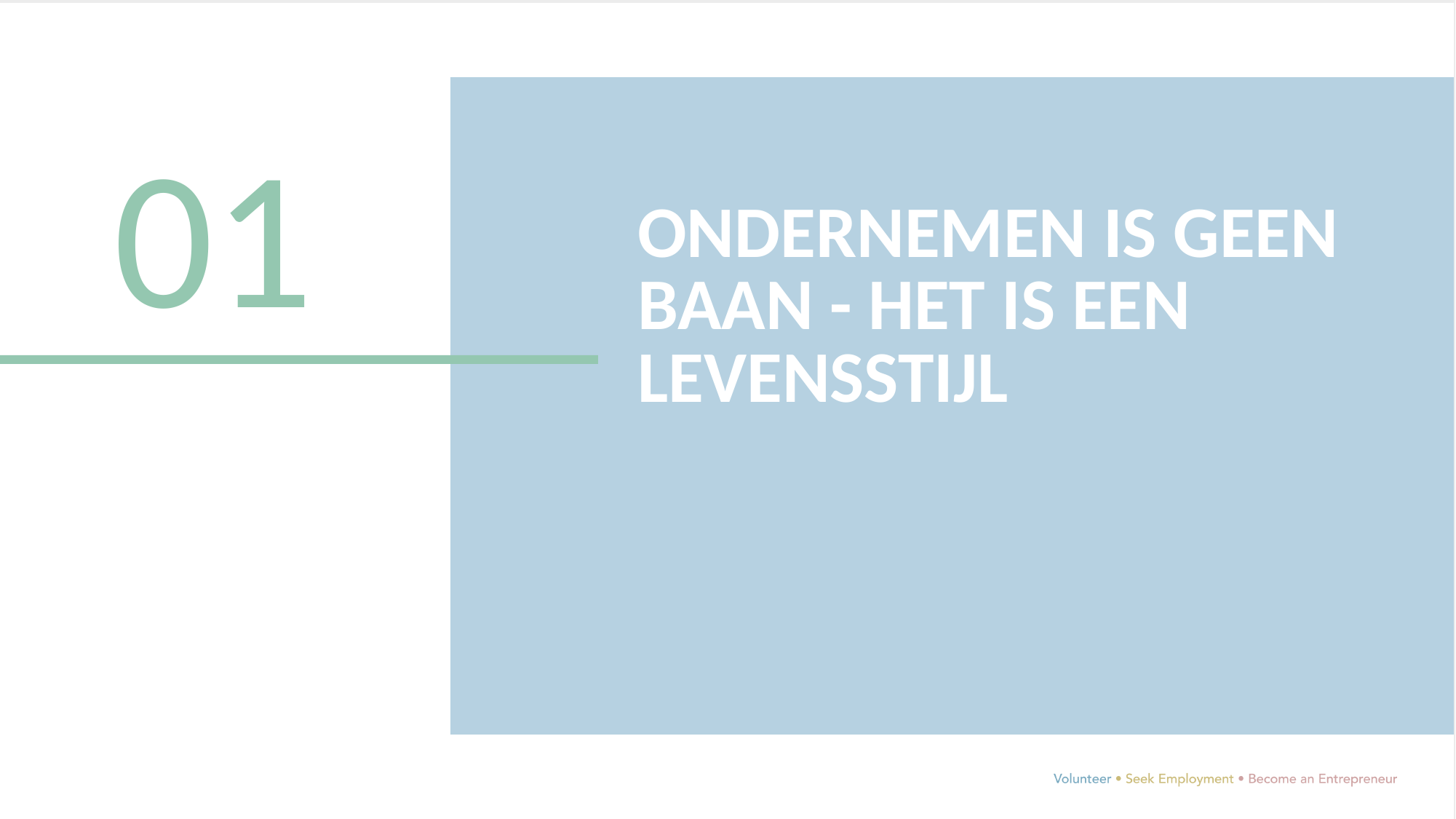

01
ONDERNEMEN IS GEEN BAAN - HET IS EEN LEVENSSTIJL